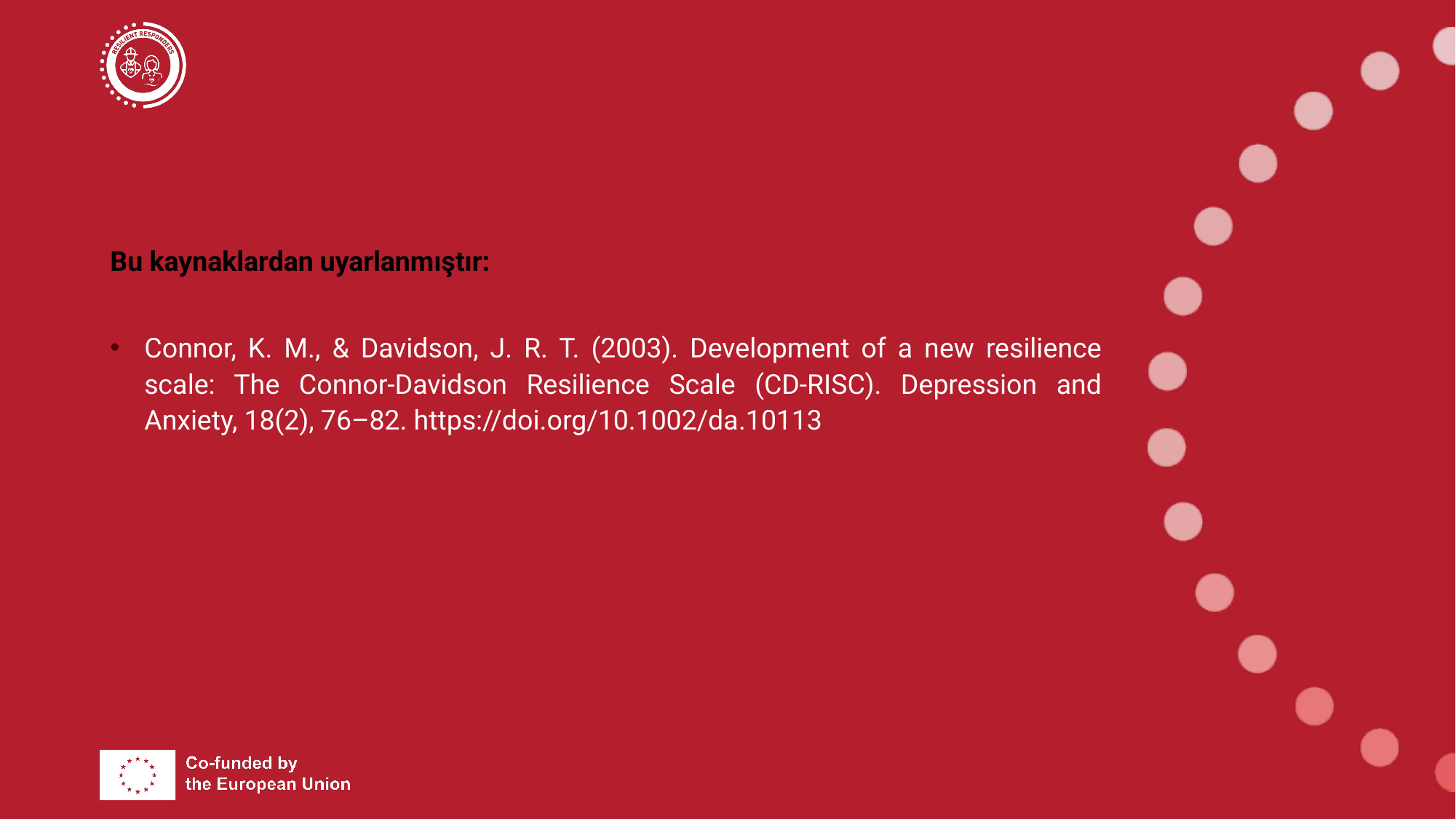

Bu kaynaklardan uyarlanmıştır:

Connor, K. M., & Davidson, J. R. T. (2003). Development of a new resilience scale: The Connor-Davidson Resilience Scale (CD-RISC). Depression and Anxiety, 18(2), 76–82. https://doi.org/10.1002/da.10113
 https://doi.org/10.1037/0022-3514.86.2.320
ps://www.ordemdospsicologos.pt/ficheiros/documentos/comorecuperaremocionalmentesituacoesincendio.pdf